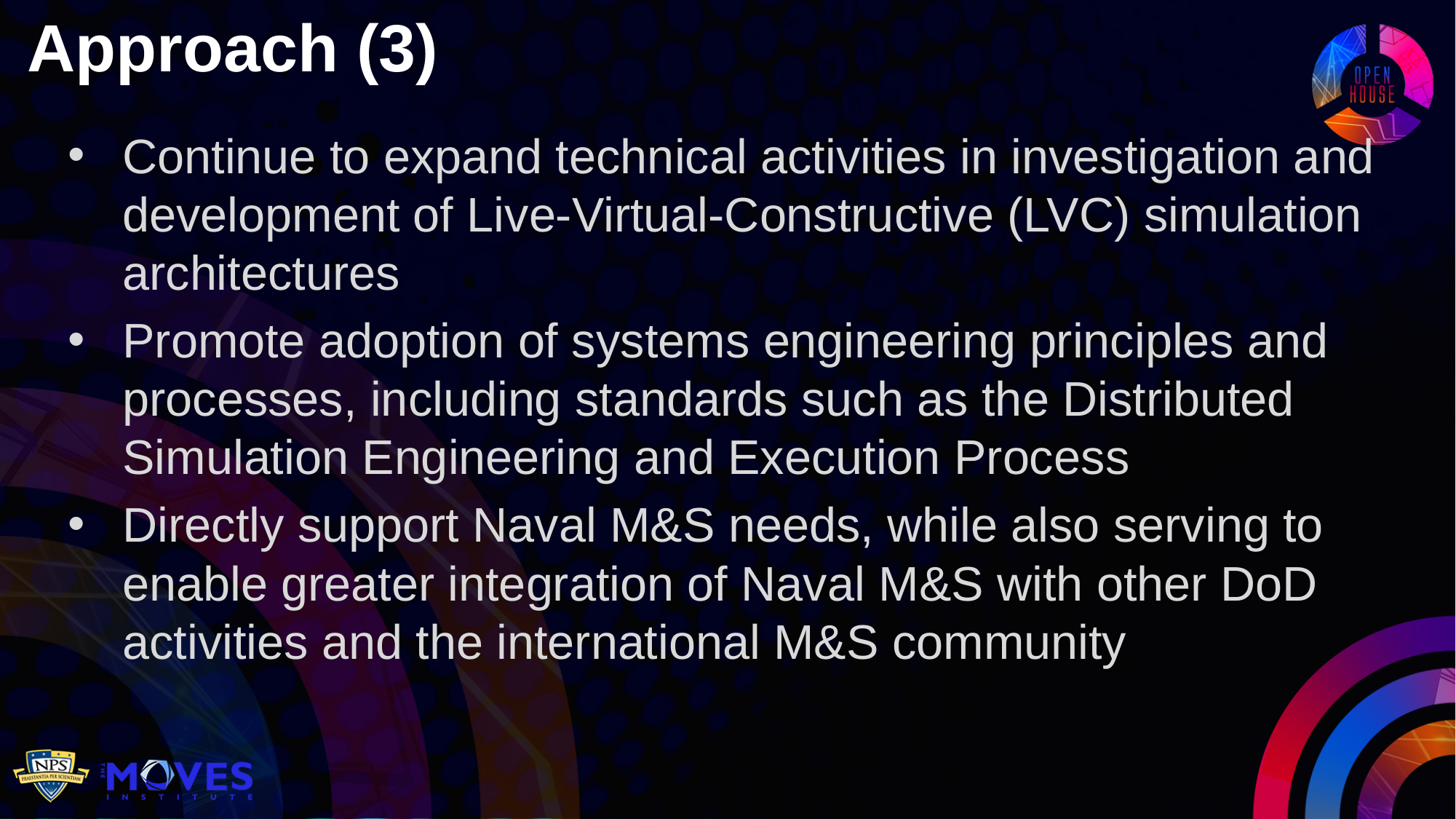

Approach (3)
Continue to expand technical activities in investigation and development of Live-Virtual-Constructive (LVC) simulation architectures
Promote adoption of systems engineering principles and processes, including standards such as the Distributed Simulation Engineering and Execution Process
Directly support Naval M&S needs, while also serving to enable greater integration of Naval M&S with other DoD activities and the international M&S community